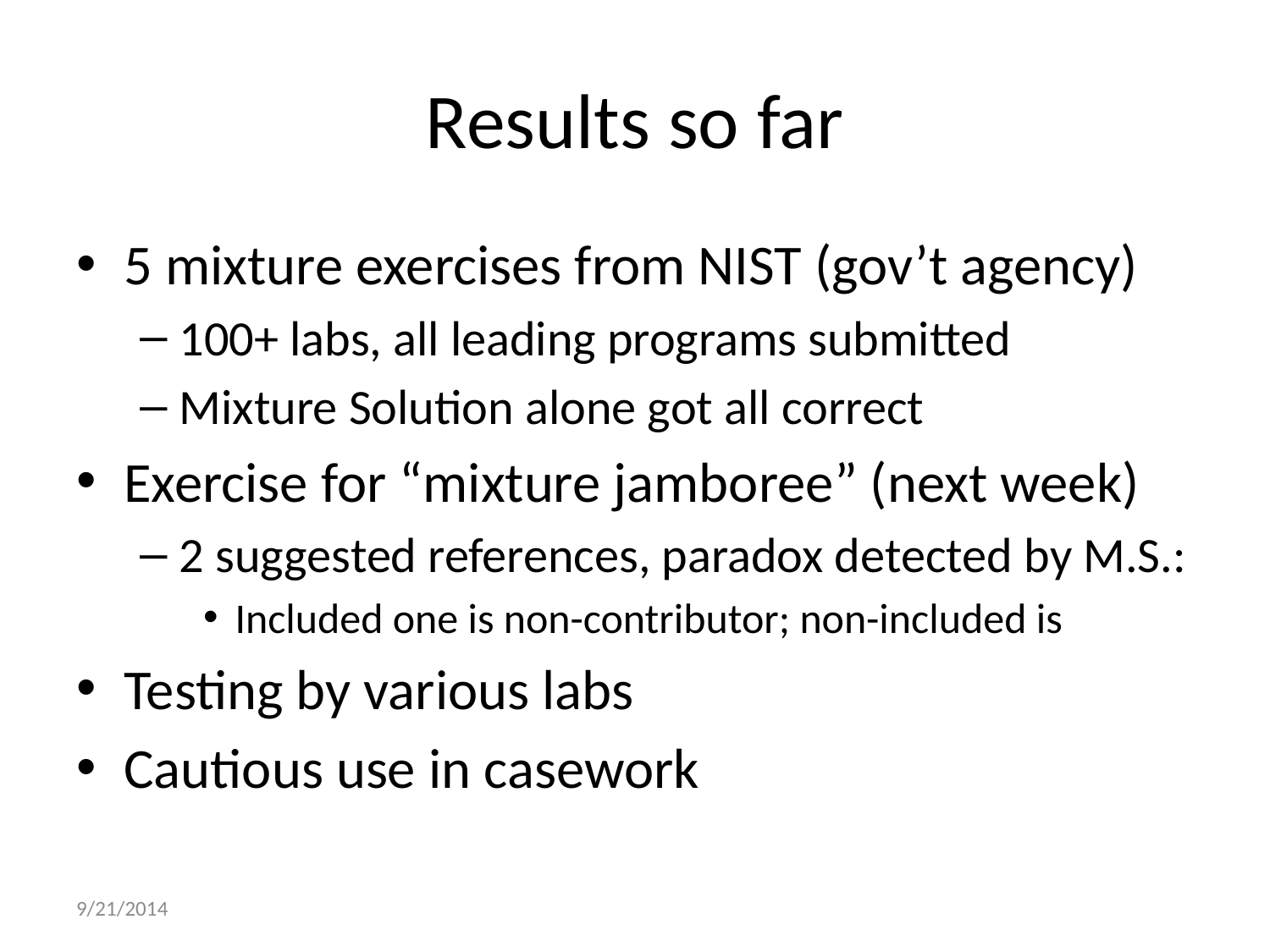

# Results so far
5 mixture exercises from NIST (gov’t agency)
100+ labs, all leading programs submitted
Mixture Solution alone got all correct
Exercise for “mixture jamboree” (next week)
2 suggested references, paradox detected by M.S.:
Included one is non-contributor; non-included is
Testing by various labs
Cautious use in casework
9/21/2014